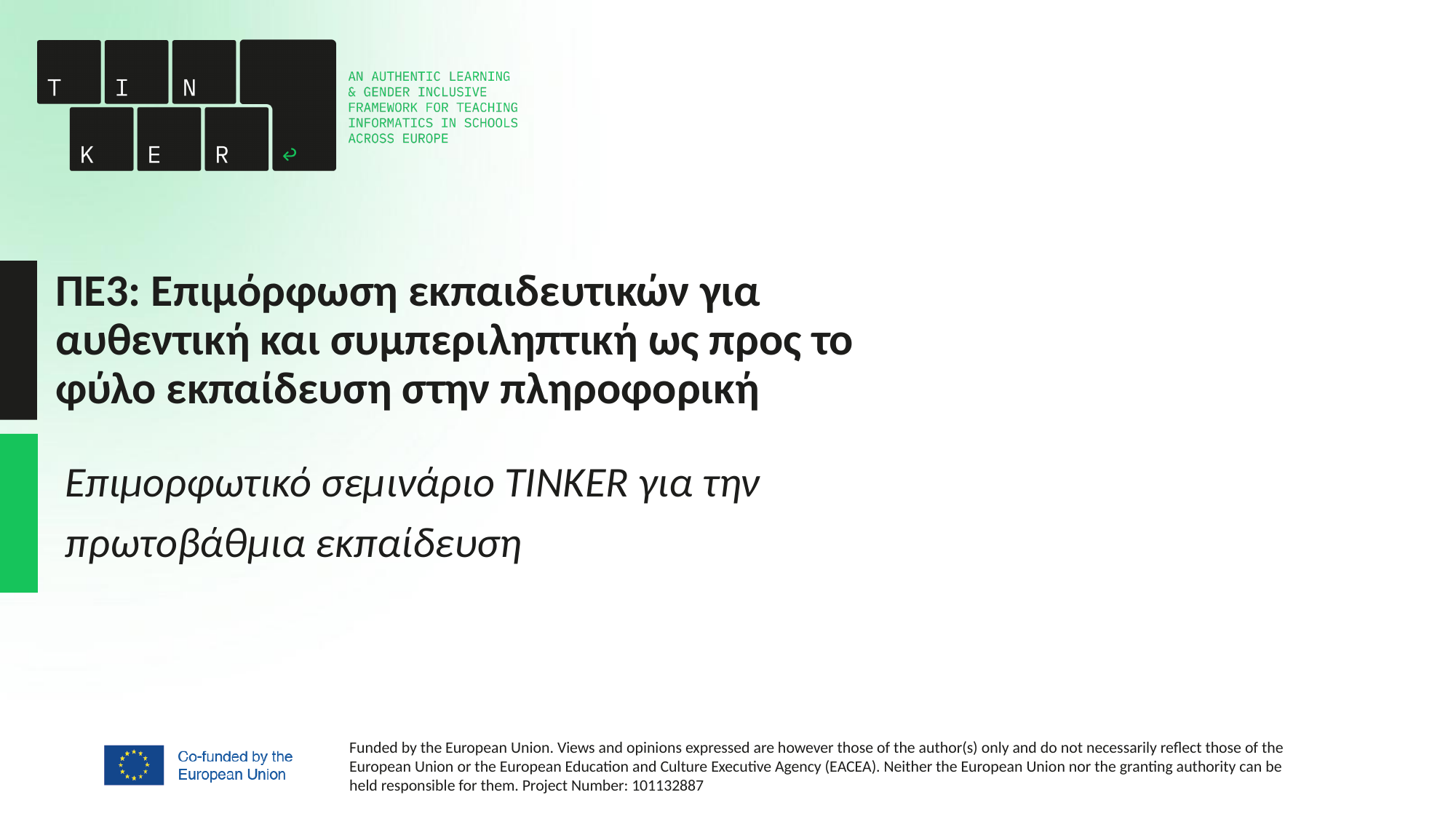

ΠΕ3: Επιμόρφωση εκπαιδευτικών για αυθεντική και συμπεριληπτική ως προς το φύλο εκπαίδευση στην πληροφορική
Επιμορφωτικό σεμινάριο TINKER για την
πρωτοβάθμια εκπαίδευση